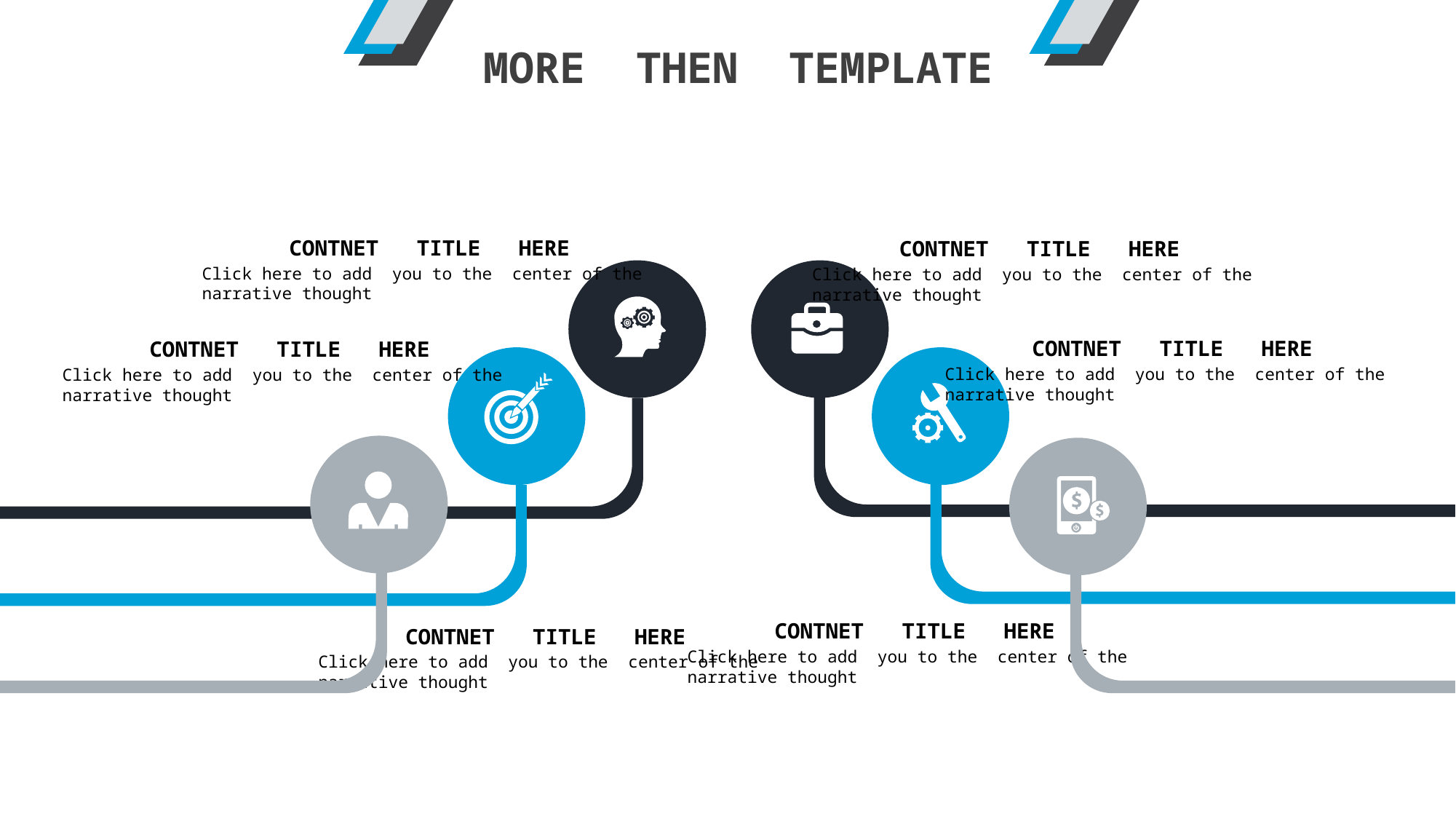

MORE  THEN  TEMPLATE
    CONTNET   TITLE   HERE
Click here to add  you to the  center of the
narrative thought
    CONTNET   TITLE   HERE
Click here to add  you to the  center of the
narrative thought

    CONTNET   TITLE   HERE
Click here to add  you to the  center of the
narrative thought
    CONTNET   TITLE   HERE
Click here to add  you to the  center of the
narrative thought

    CONTNET   TITLE   HERE
Click here to add  you to the  center of the
narrative thought
    CONTNET   TITLE   HERE
Click here to add  you to the  center of the
narrative thought